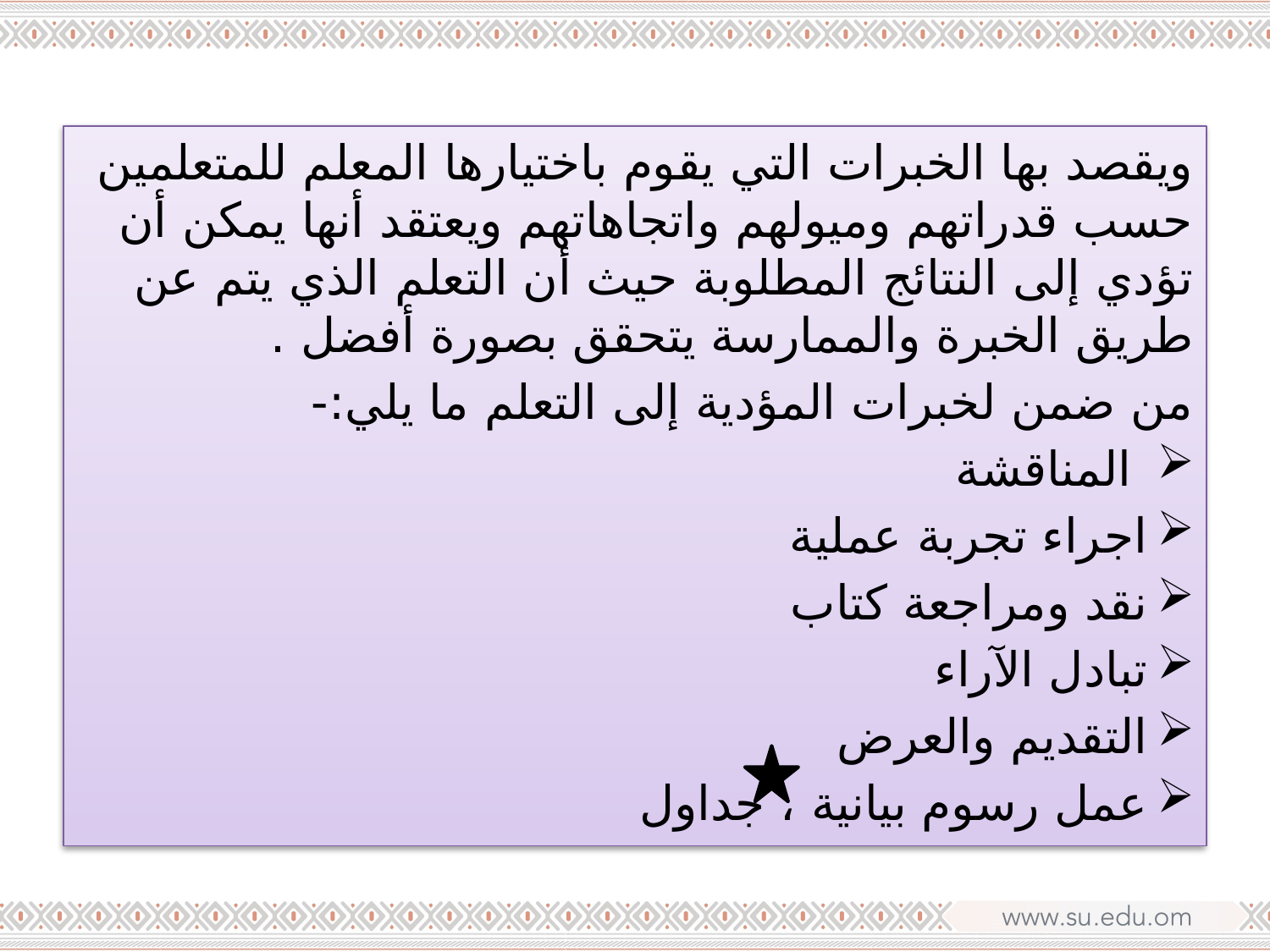

ويقصد بها الخبرات التي يقوم باختيارها المعلم للمتعلمين حسب قدراتهم وميولهم واتجاهاتهم ويعتقد أنها يمكن أن تؤدي إلى النتائج المطلوبة حيث أن التعلم الذي يتم عن طريق الخبرة والممارسة يتحقق بصورة أفضل .
من ضمن لخبرات المؤدية إلى التعلم ما يلي:-
 المناقشة
اجراء تجربة عملية
نقد ومراجعة كتاب
تبادل الآراء
التقديم والعرض
عمل رسوم بيانية ، جداول